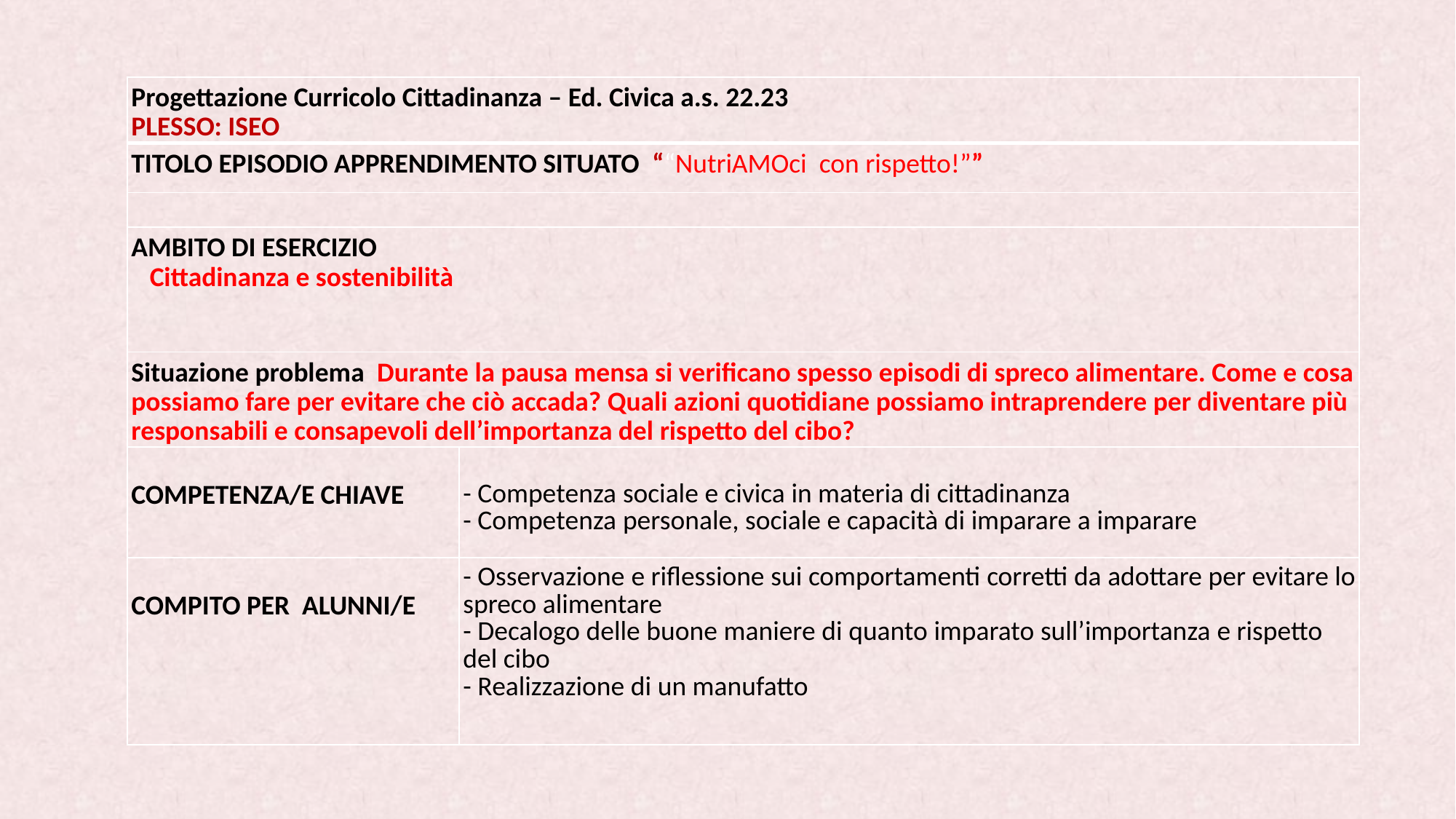

| Progettazione Curricolo Cittadinanza – Ed. Civica a.s. 22.23 PLESSO: ISEO |  |
| --- | --- |
| TITOLO EPISODIO APPRENDIMENTO SITUATO ““NutriAMOci  con rispetto!”” |  |
|  |  |
| AMBITO DI ESERCIZIO Cittadinanza e sostenibilità |  |
| Situazione problema Durante la pausa mensa si verificano spesso episodi di spreco alimentare. Come e cosa possiamo fare per evitare che ciò accada? Quali azioni quotidiane possiamo intraprendere per diventare più responsabili e consapevoli dell’importanza del rispetto del cibo? |  |
| COMPETENZA/E CHIAVE | - Competenza sociale e civica in materia di cittadinanza - Competenza personale, sociale e capacità di imparare a imparare |
| COMPITO PER ALUNNI/E | - Osservazione e riflessione sui comportamenti corretti da adottare per evitare lo spreco alimentare - Decalogo delle buone maniere di quanto imparato sull’importanza e rispetto del cibo - Realizzazione di un manufatto |